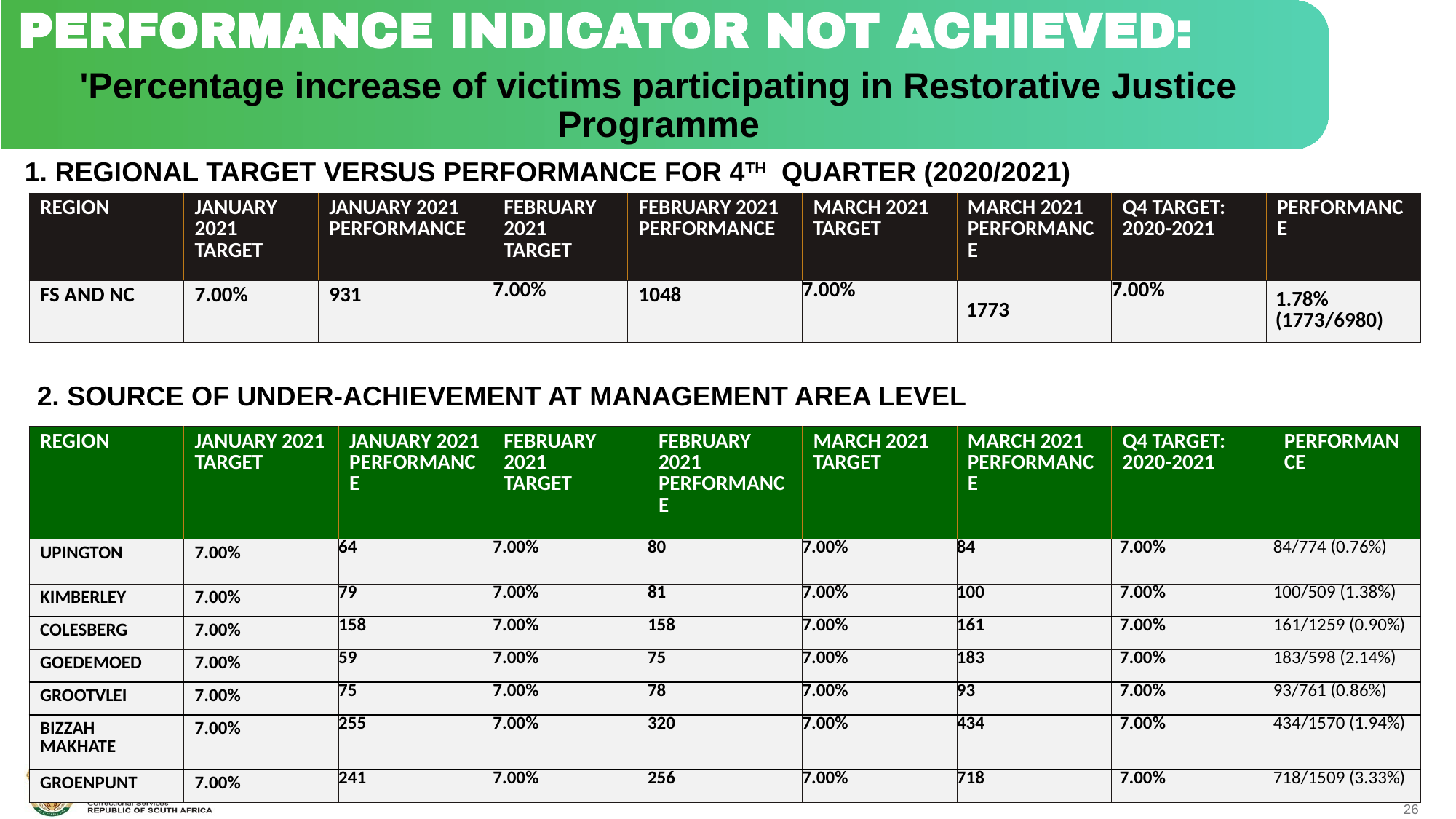

PERFORMANCE INDICATOR NOT ACHIEVED:
'Percentage increase of victims participating in Restorative Justice Programme
1. REGIONAL TARGET VERSUS PERFORMANCE FOR 4TH  QUARTER (2020/2021)
| REGION | JANUARY 2021 TARGET | JANUARY 2021 PERFORMANCE | FEBRUARY 2021 TARGET | FEBRUARY 2021 PERFORMANCE | MARCH 2021 TARGET | MARCH 2021 PERFORMANCE | Q4 TARGET: 2020-2021 | PERFORMANCE |
| --- | --- | --- | --- | --- | --- | --- | --- | --- |
| FS AND NC | 7.00% | 931 | 7.00% | 1048 | 7.00% | 1773 | 7.00% | 1.78% (1773/6980) |
     2. SOURCE OF UNDER-ACHIEVEMENT AT MANAGEMENT AREA LEVEL
| REGION | JANUARY 2021 TARGET | JANUARY 2021 PERFORMANCE | FEBRUARY 2021 TARGET | FEBRUARY 2021 PERFORMANCE | MARCH 2021 TARGET | MARCH 2021 PERFORMANCE | Q4 TARGET: 2020-2021 | PERFORMANCE |
| --- | --- | --- | --- | --- | --- | --- | --- | --- |
| UPINGTON | 7.00% | 64 | 7.00% | 80 | 7.00% | 84 | 7.00% | 84/774 (0.76%) |
| KIMBERLEY | 7.00% | 79 | 7.00% | 81 | 7.00% | 100 | 7.00% | 100/509 (1.38%) |
| COLESBERG | 7.00% | 158 | 7.00% | 158 | 7.00% | 161 | 7.00% | 161/1259 (0.90%) |
| GOEDEMOED | 7.00% | 59 | 7.00% | 75 | 7.00% | 183 | 7.00% | 183/598 (2.14%) |
| GROOTVLEI | 7.00% | 75 | 7.00% | 78 | 7.00% | 93 | 7.00% | 93/761 (0.86%) |
| BIZZAH MAKHATE | 7.00% | 255 | 7.00% | 320 | 7.00% | 434 | 7.00% | 434/1570 (1.94%) |
| GROENPUNT | 7.00% | 241 | 7.00% | 256 | 7.00% | 718 | 7.00% | 718/1509 (3.33%) |